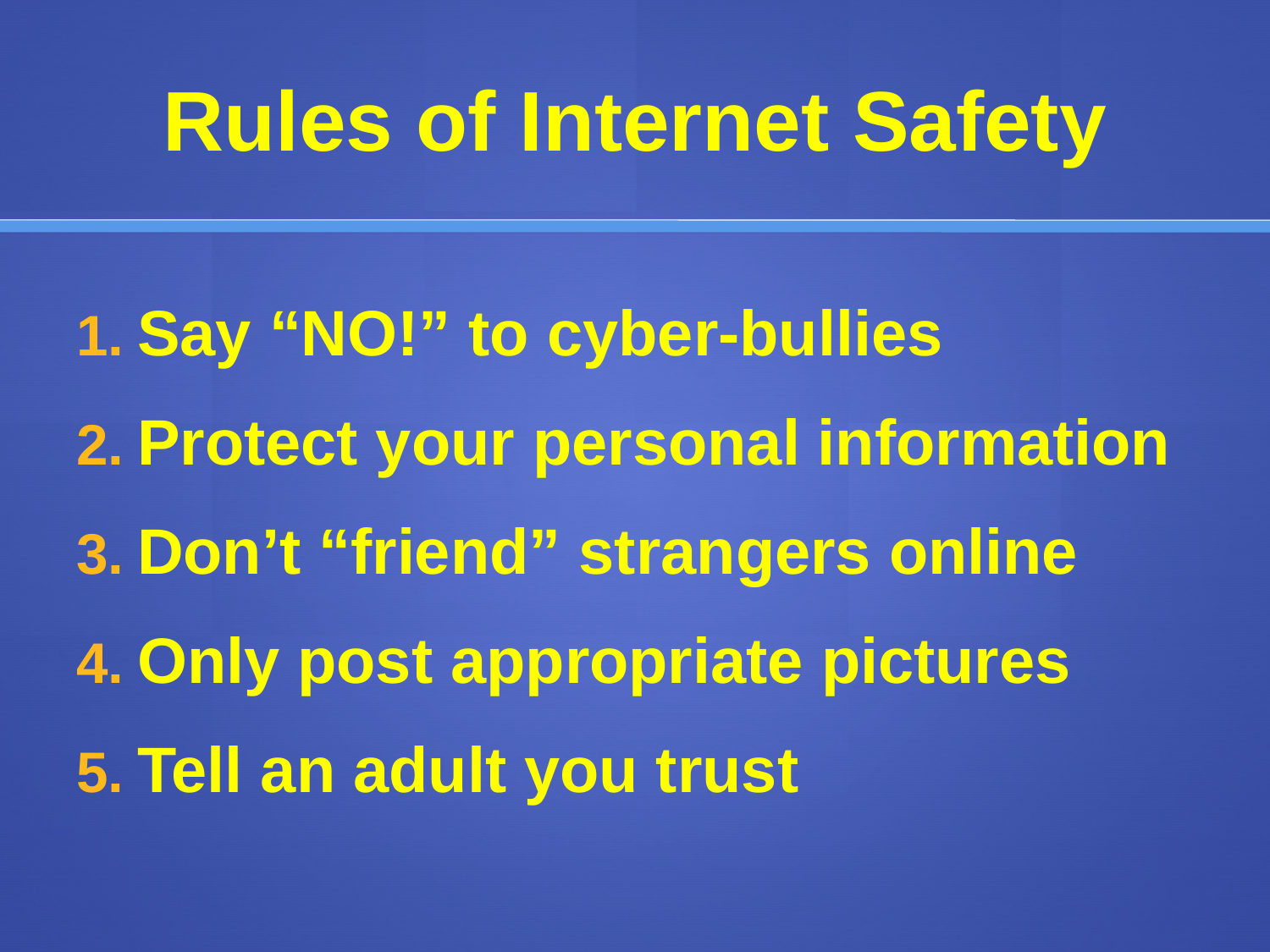

# Rules of Internet Safety
 Say “NO!” to cyber-bullies
 Protect your personal information
 Don’t “friend” strangers online
 Only post appropriate pictures
 Tell an adult you trust